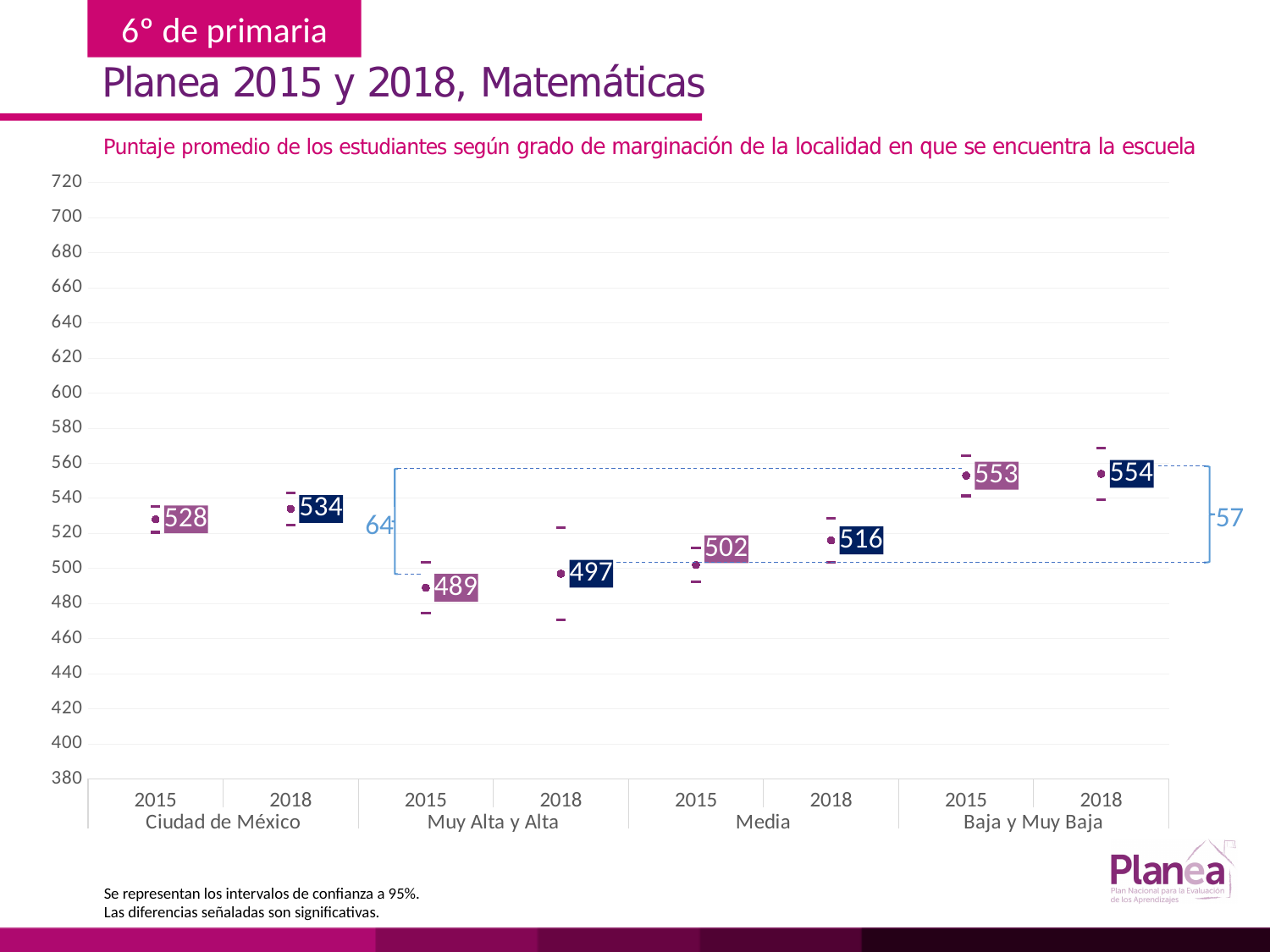

Planea 2015 y 2018, Matemáticas

Puntaje promedio de los estudiantes según grado de marginación de la localidad en que se encuentra la escuela

### Chart

| Category |  |  |  |
|---|---|---|---|
| 2015 | 520.637 | 535.363 | 528.0 |
| 2018 | 524.846 | 543.154 | 534.0 |
| 2015 | 474.473 | 503.527 | 489.0 |
| 2018 | 470.732 | 523.268 | 497.0 |
| 2015 | 492.249 | 511.751 | 502.0 |
| 2018 | 503.463 | 528.537 | 516.0 |
| 2015 | 541.458 | 564.542 | 553.0 |
| 2018 | 539.473 | 568.527 | 554.0 |
57

64
Se representan los intervalos de confianza a 95%.
Las diferencias señaladas son significativas.